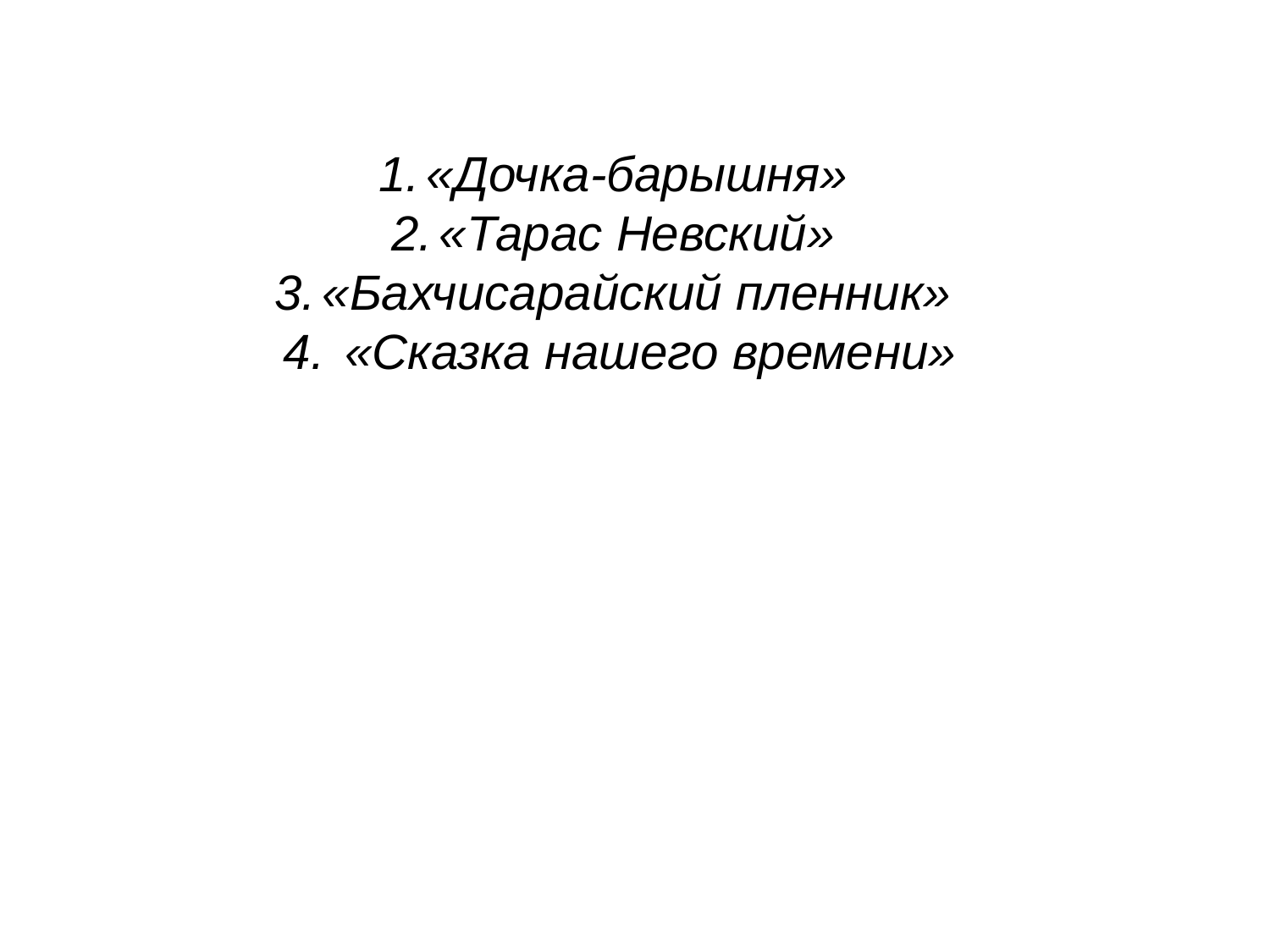

«Дочка-барышня»
«Тарас Невский»
«Бахчисарайский пленник»
 «Сказка нашего времени»